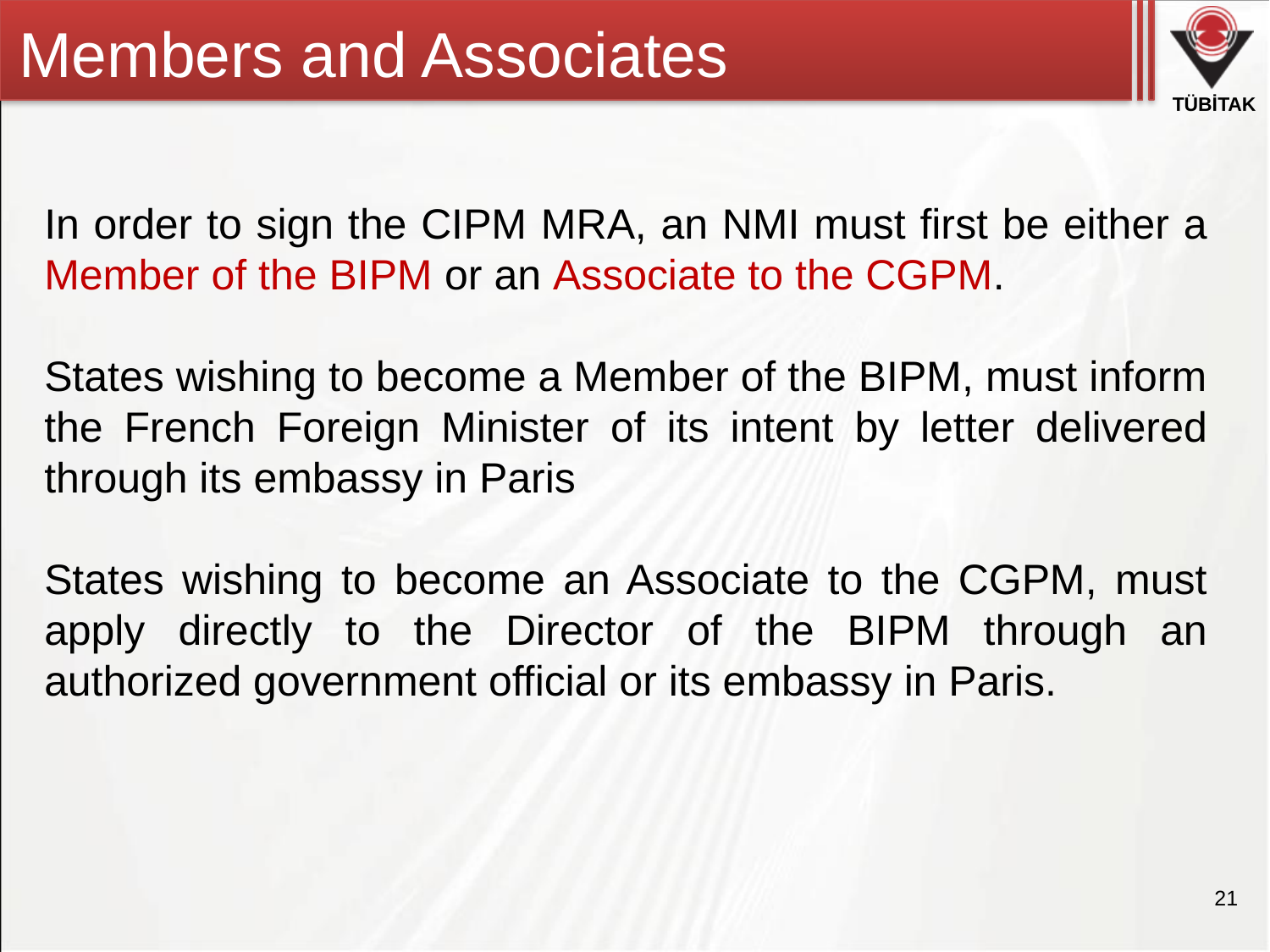

Members and Associates
In order to sign the CIPM MRA, an NMI must first be either a Member of the BIPM or an Associate to the CGPM.

States wishing to become a Member of the BIPM, must inform the French Foreign Minister of its intent by letter delivered through its embassy in Paris

States wishing to become an Associate to the CGPM, must apply directly to the Director of the BIPM through an authorized government official or its embassy in Paris.

21